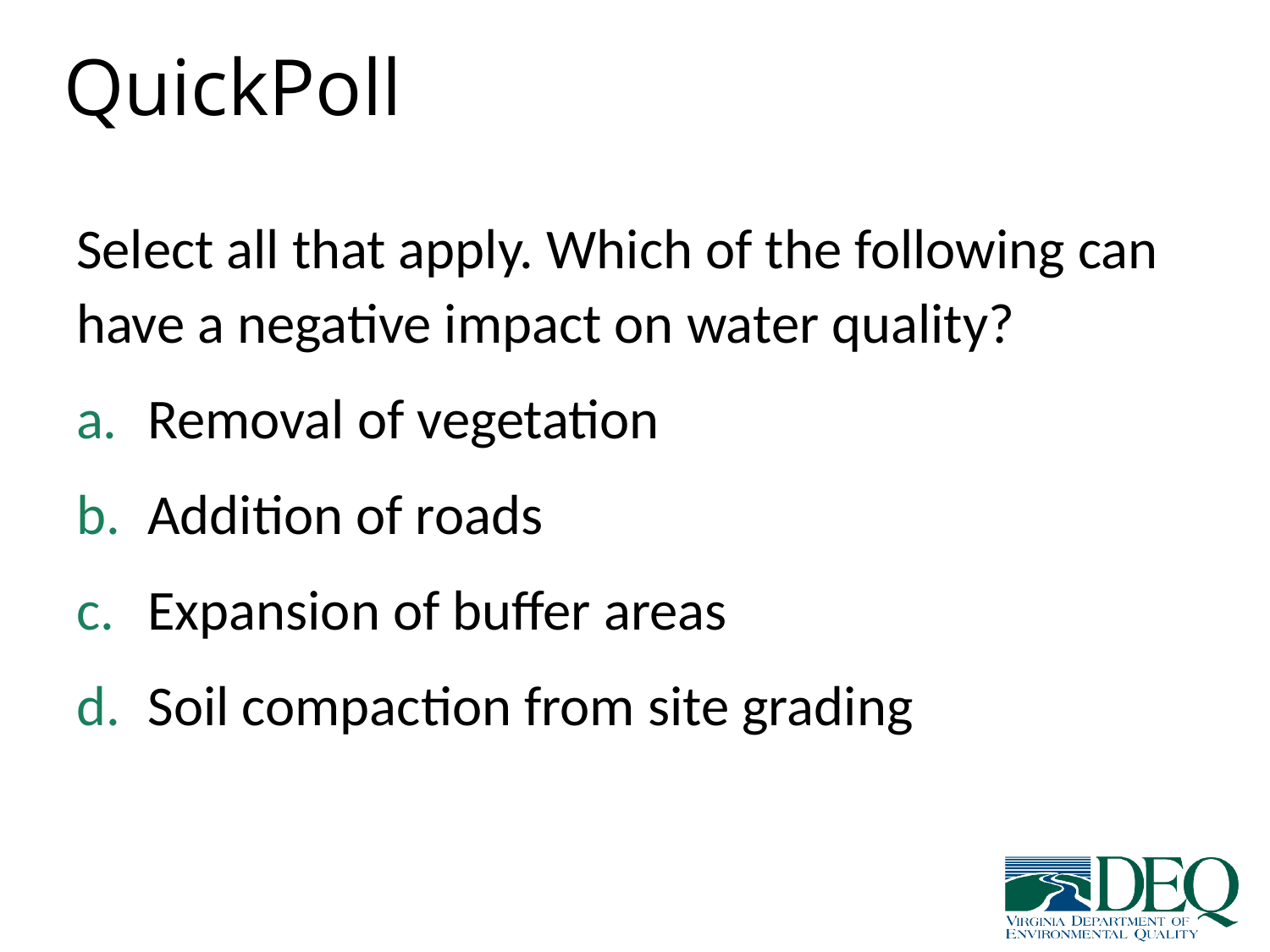

# QuickPoll
Select all that apply. Which of the following can have a negative impact on water quality?
Removal of vegetation
Addition of roads
Expansion of buffer areas
Soil compaction from site grading